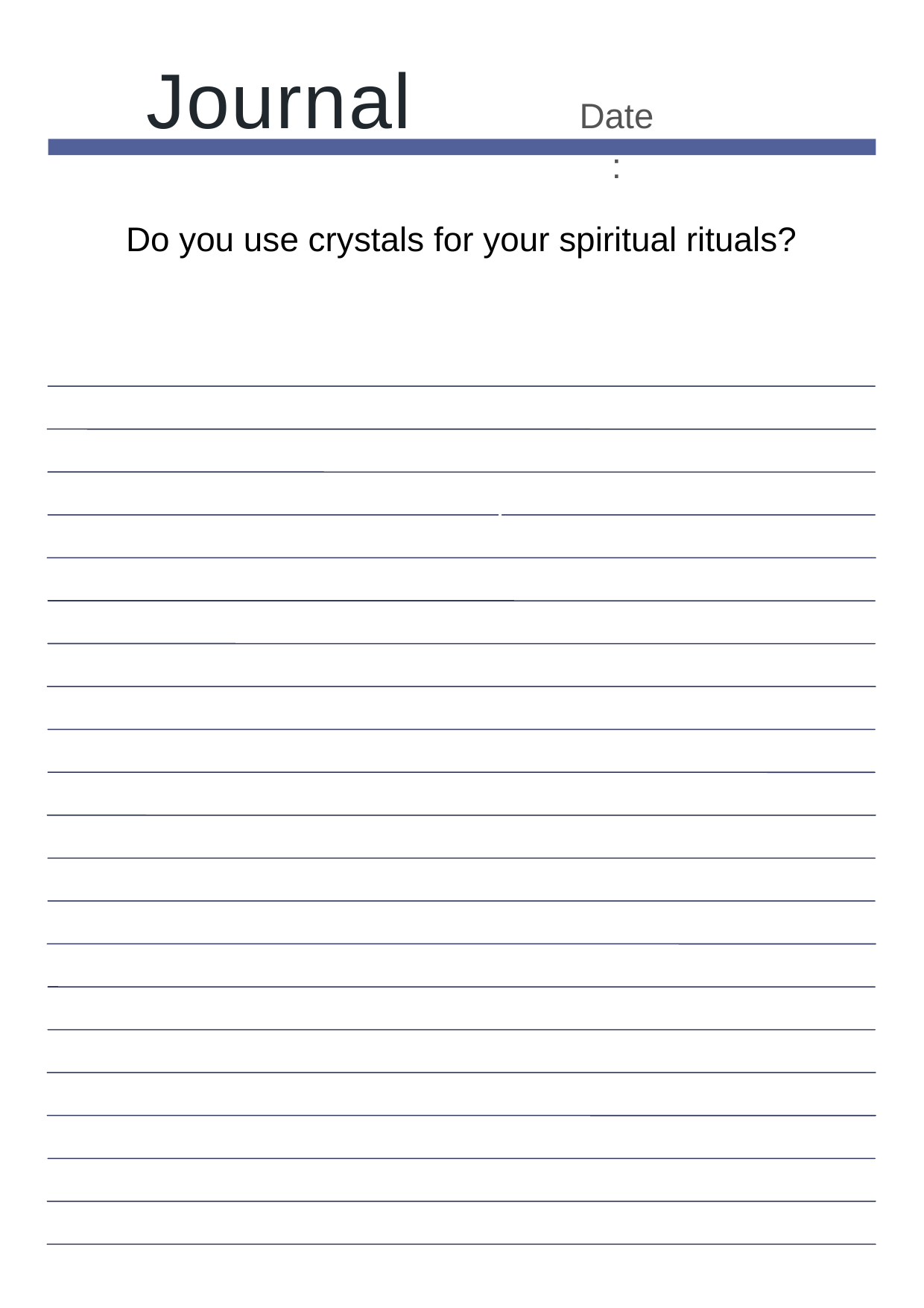

Journal
Date:

Do you use crystals for your spiritual rituals?

Journal Prompt Here